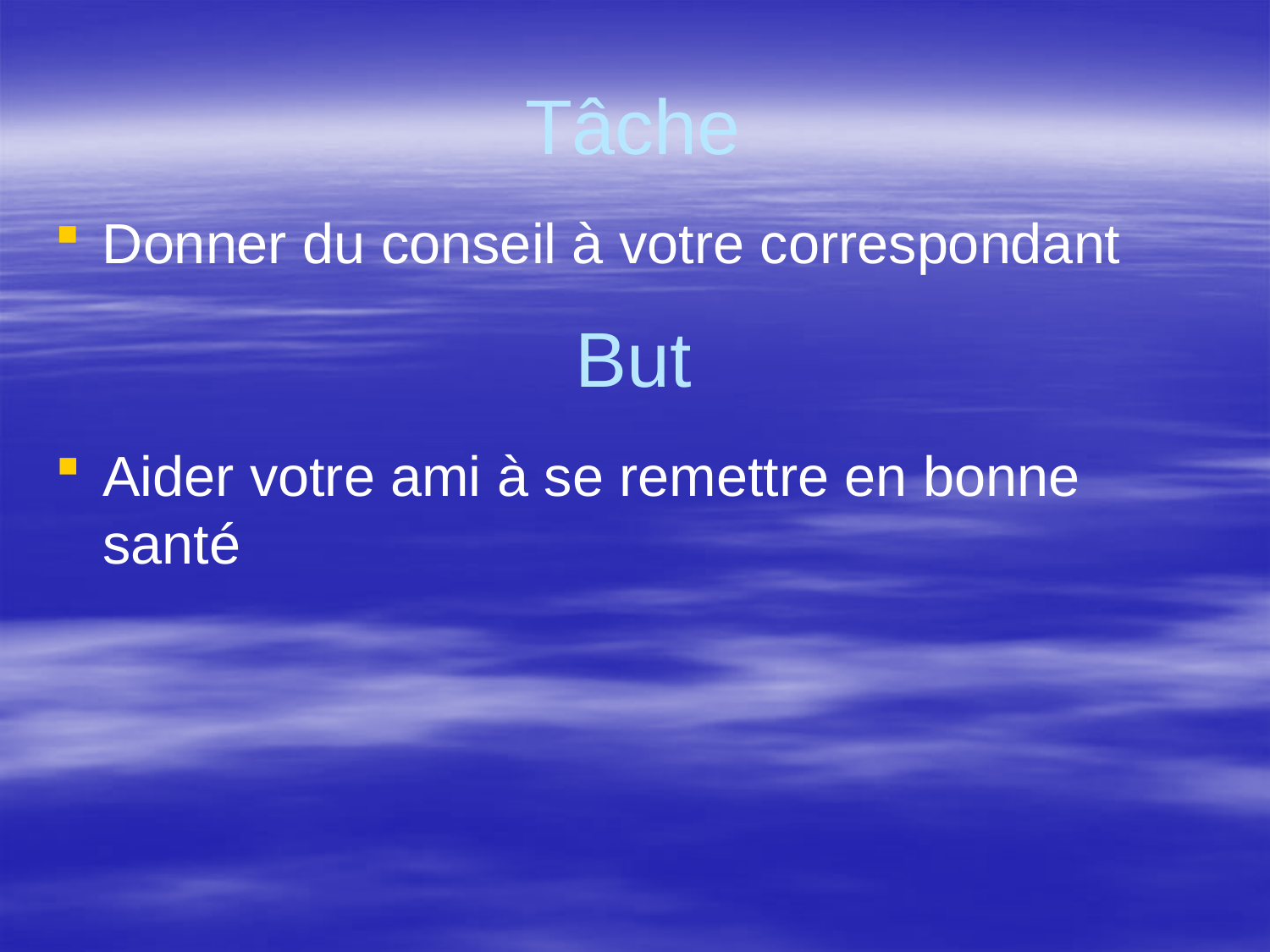

# Tâche
Donner du conseil à votre correspondant
But
Aider votre ami à se remettre en bonne santé